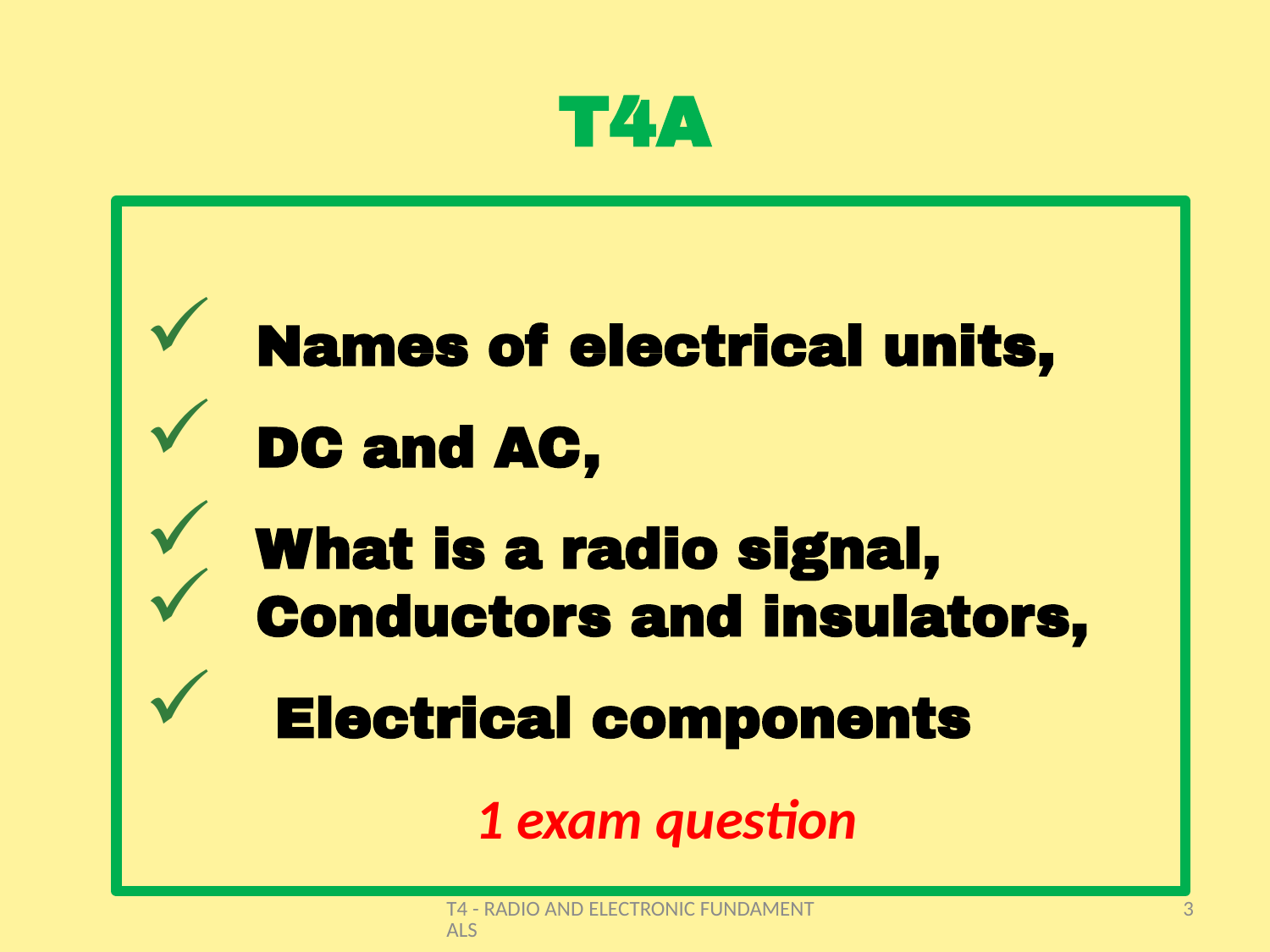

# T4A

Names of electrical units,
DC and AC,
What is a radio signal,
Conductors and insulators,
 Electrical components
1 exam question

T4 - RADIO AND ELECTRONIC FUNDAMENTALS
3